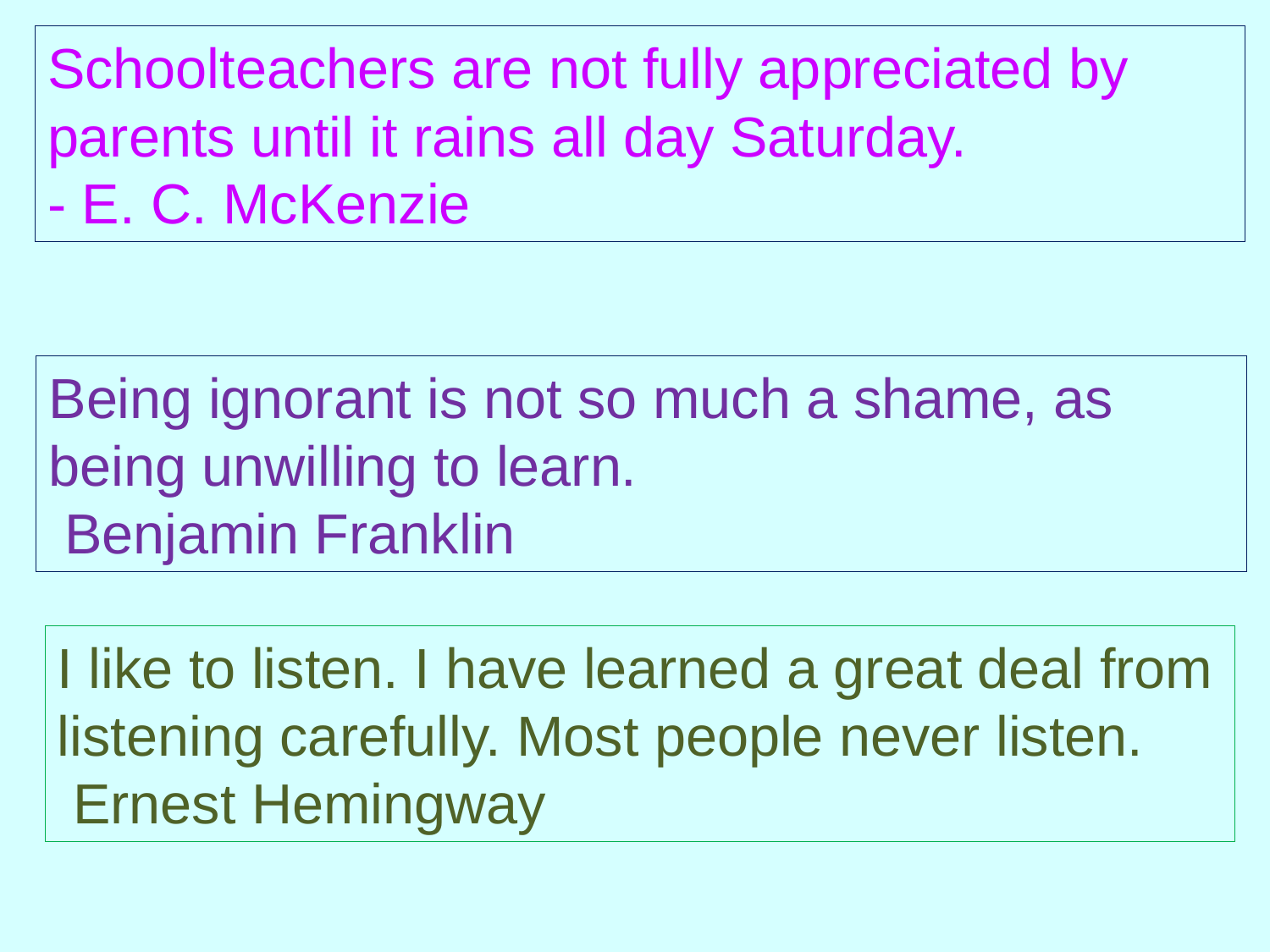

Schoolteachers are not fully appreciated by parents until it rains all day Saturday.
- E. C. McKenzie
Being ignorant is not so much a shame, as being unwilling to learn.
 Benjamin Franklin
I like to listen. I have learned a great deal from listening carefully. Most people never listen.
 Ernest Hemingway